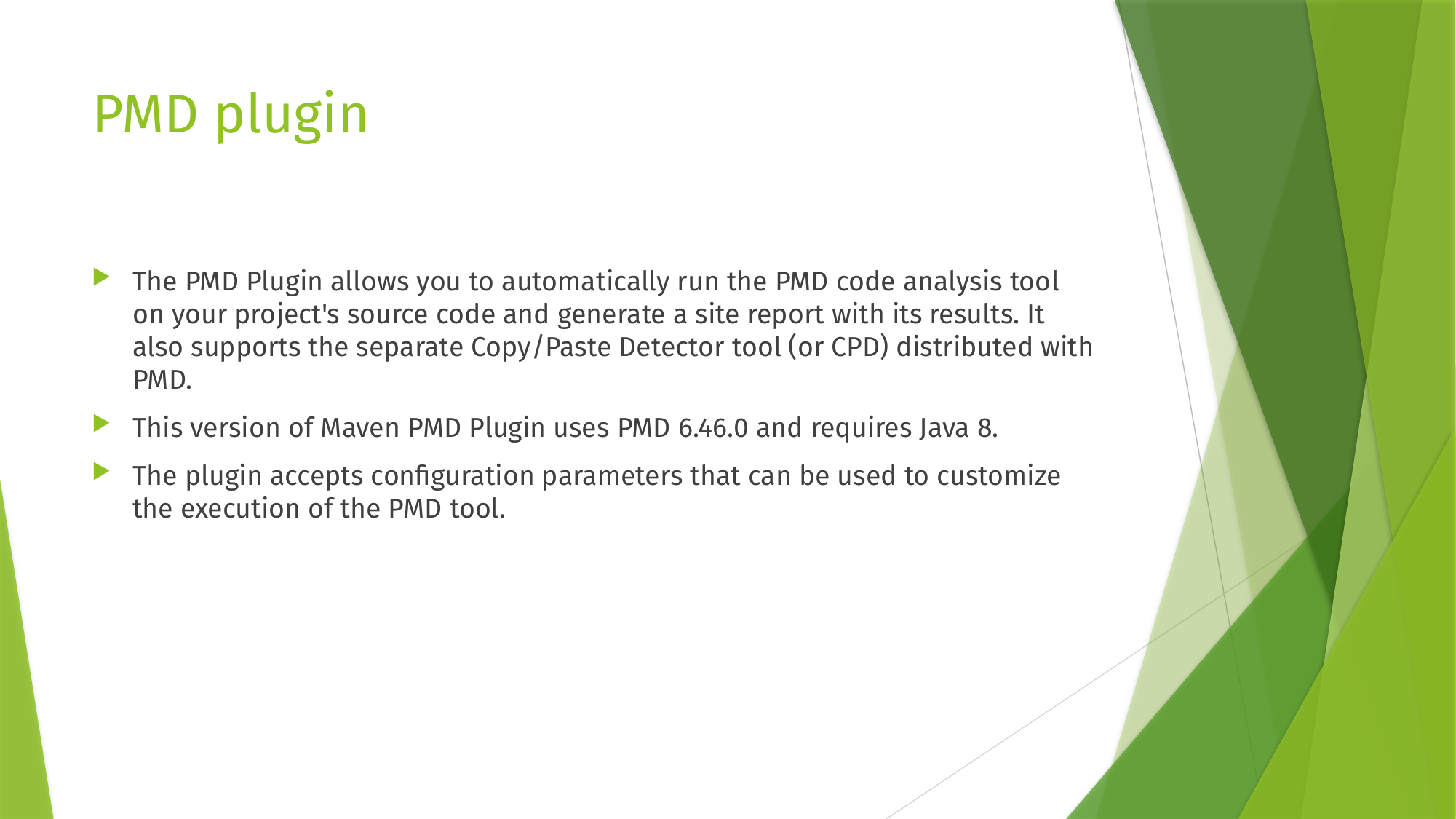

# PMD plugin
The PMD Plugin allows you to automatically run the PMD code analysis tool on your project's source code and generate a site report with its results. It also supports the separate Copy/Paste Detector tool (or CPD) distributed with PMD.
This version of Maven PMD Plugin uses PMD 6.46.0 and requires Java 8.
The plugin accepts configuration parameters that can be used to customize the execution of the PMD tool.